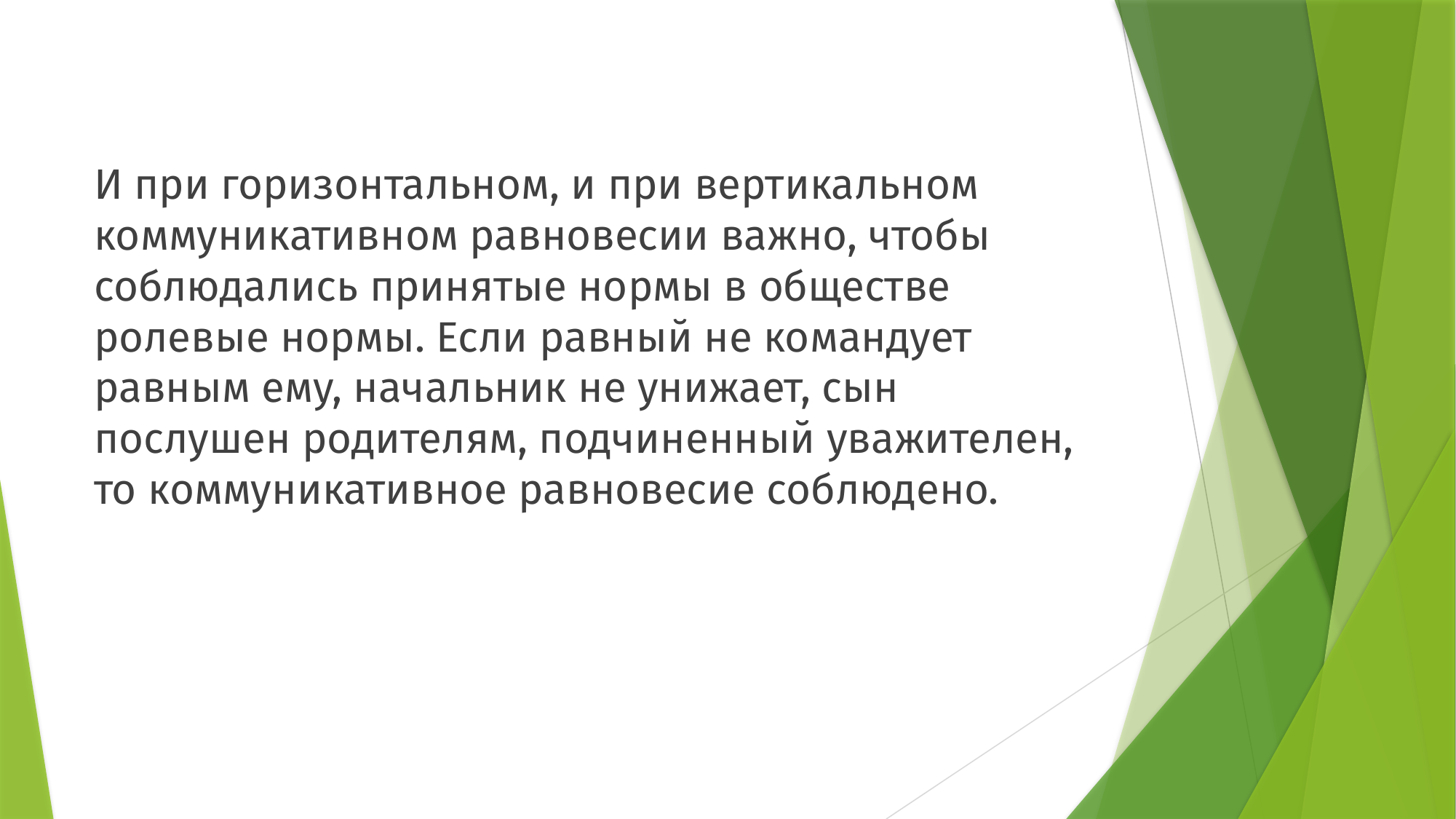

И при горизонтальном, и при вертикальном коммуникативном равновесии важно, чтобы соблюдались принятые нормы в обществе ролевые нормы. Если равный не командует равным ему, начальник не унижает, сын послушен родителям, подчиненный уважителен, то коммуникативное равновесие соблюдено.